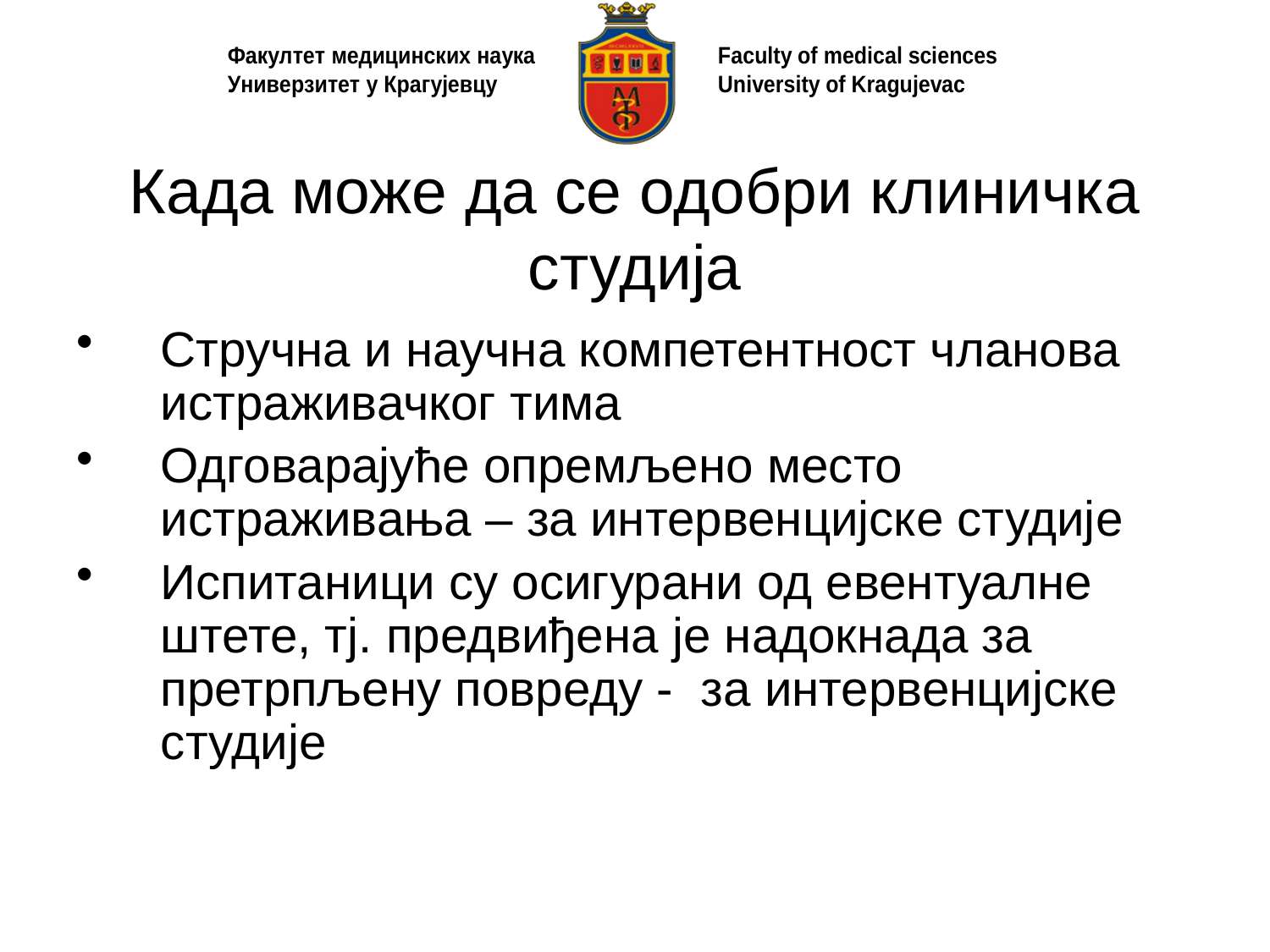

# Када може да се одобри клиничка студија
Стручна и научна компетентност чланова истраживачког тима
Одговарајуће опремљено место истраживања – за интервенцијске студије
Испитаници су осигурани од евентуалне штете, тј. предвиђена је надокнада за претрпљену повреду -  за интервенцијске студије